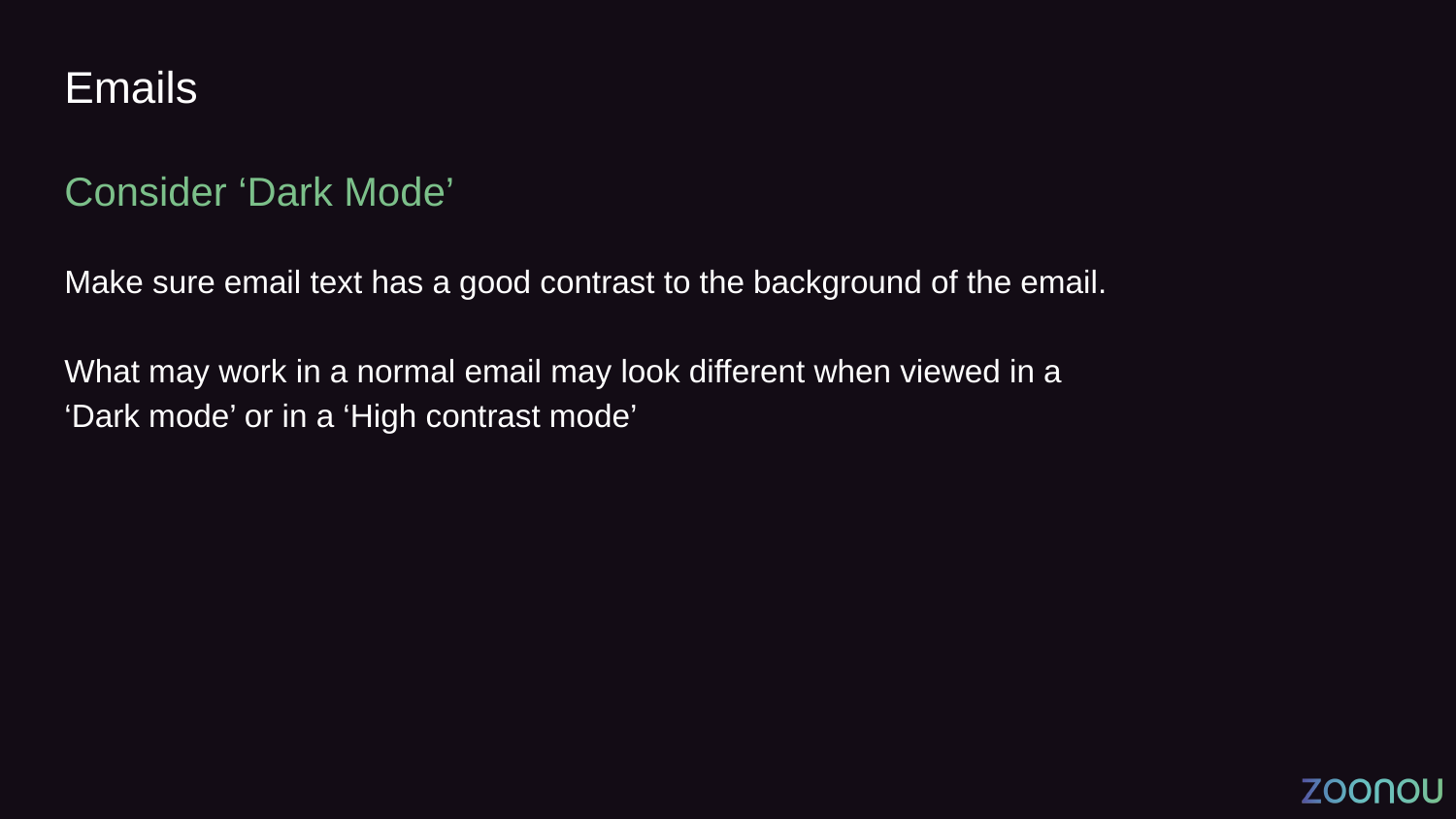

# Emails
Consider ‘Dark Mode’
Make sure email text has a good contrast to the background of the email.

What may work in a normal email may look different when viewed in a ‘Dark mode’ or in a ‘High contrast mode’